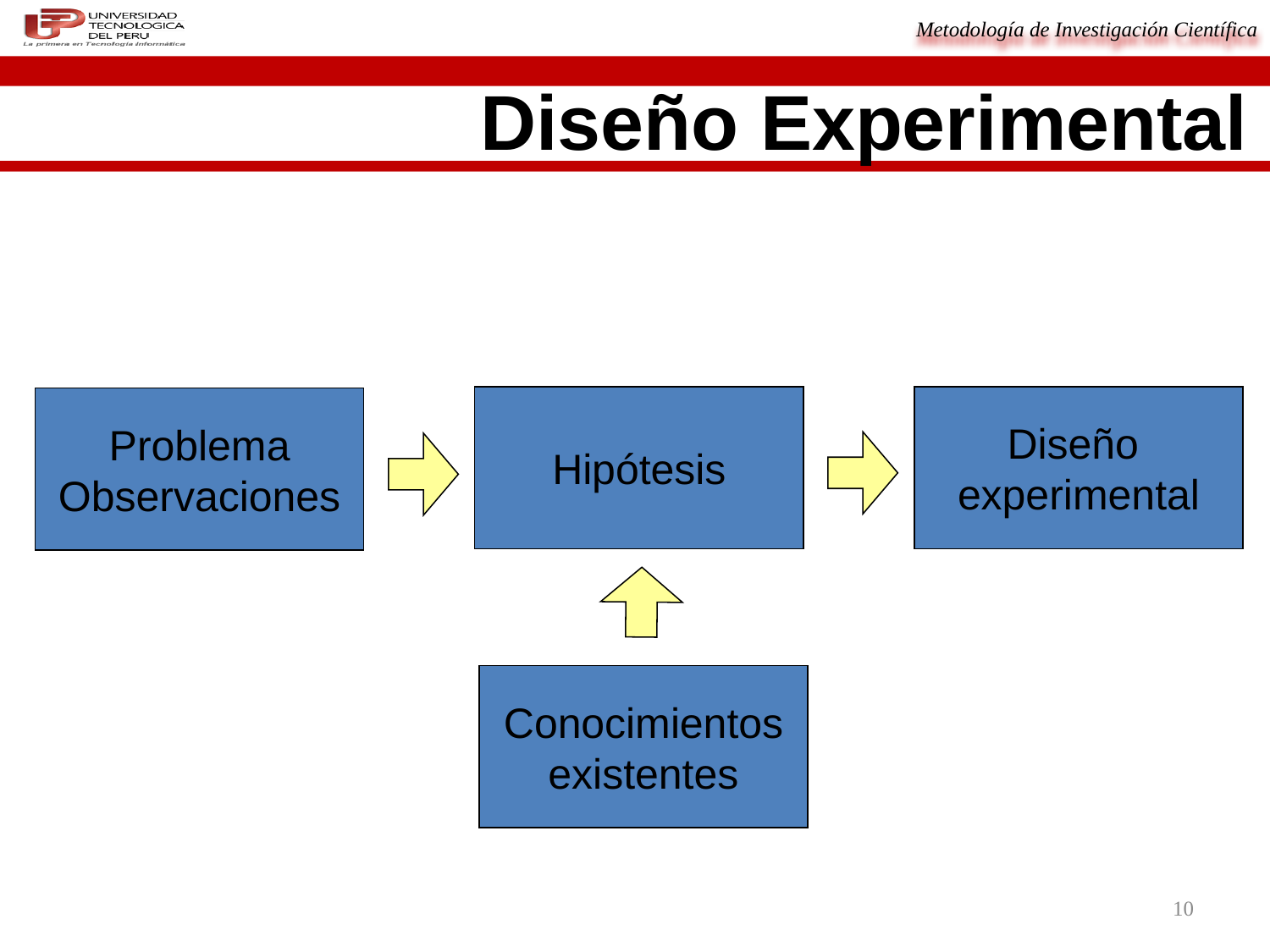

Diseño Experimental
Diseño
experimental
Hipótesis
Problema
Observaciones

Conocimientos
existentes
10